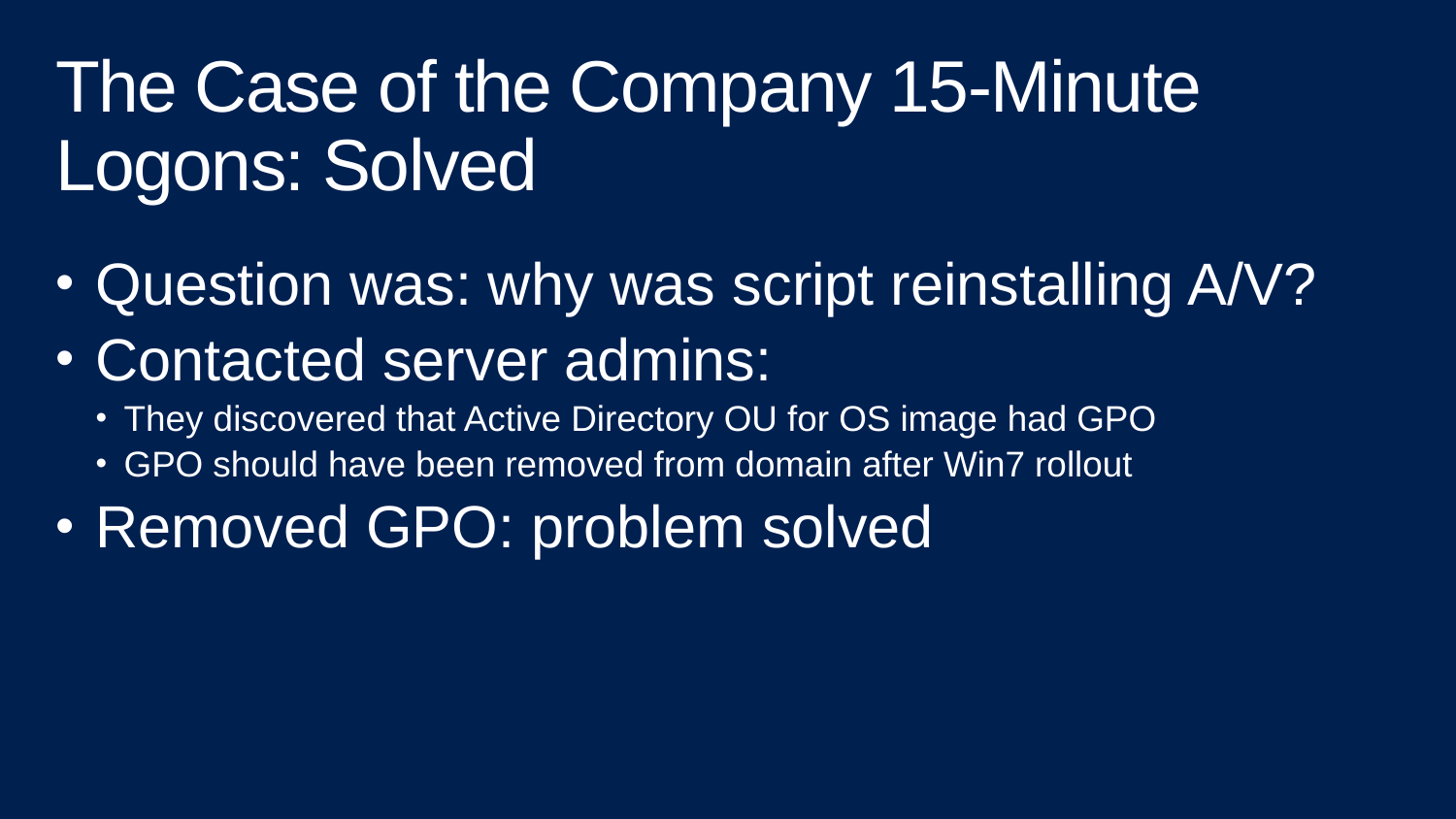

# The Case of the Company 15-Minute Logons: Solved
Question was: why was script reinstalling A/V?
Contacted server admins:
They discovered that Active Directory OU for OS image had GPO
GPO should have been removed from domain after Win7 rollout
Removed GPO: problem solved